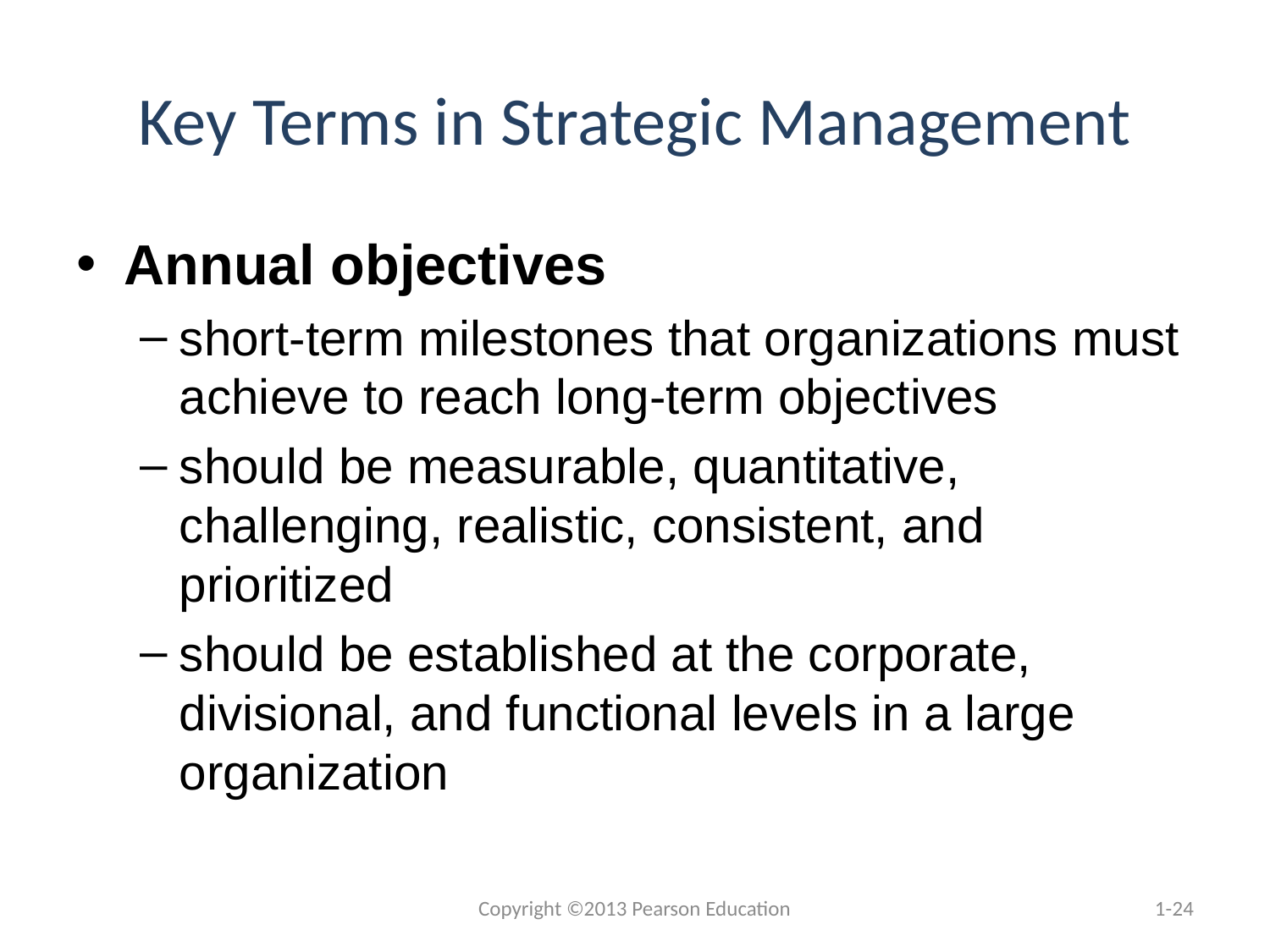

# Key Terms in Strategic Management
Annual objectives
short-term milestones that organizations must achieve to reach long-term objectives
should be measurable, quantitative, challenging, realistic, consistent, and prioritized
should be established at the corporate, divisional, and functional levels in a large organization
Copyright ©2013 Pearson Education
1-24